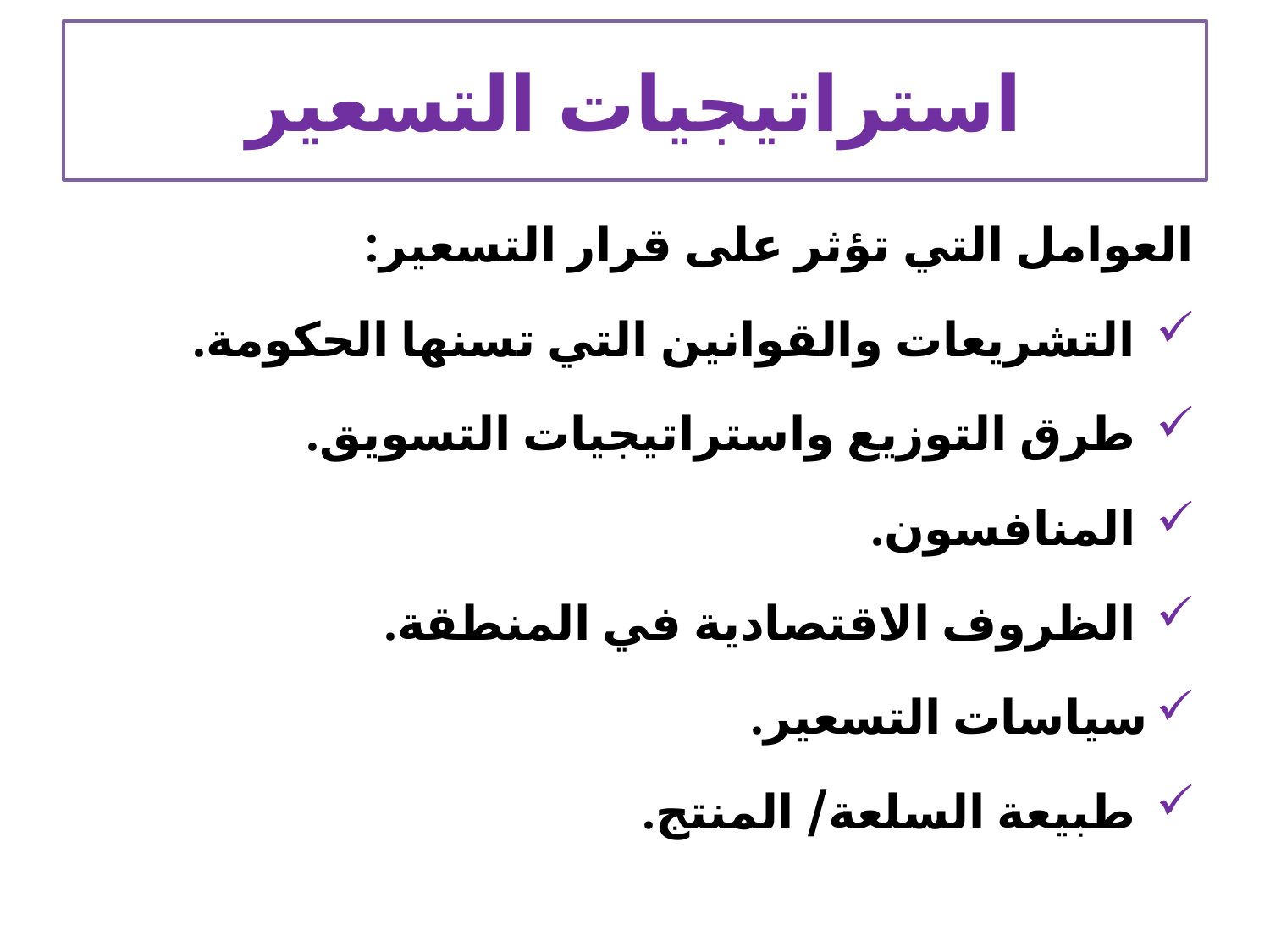

# استراتيجيات التسعير
العوامل التي تؤثر على قرار التسعير:
 التشريعات والقوانين التي تسنها الحكومة.
 طرق التوزيع واستراتيجيات التسويق.
 المنافسون.
 الظروف الاقتصادية في المنطقة.
سياسات التسعير.
 طبيعة السلعة/ المنتج.